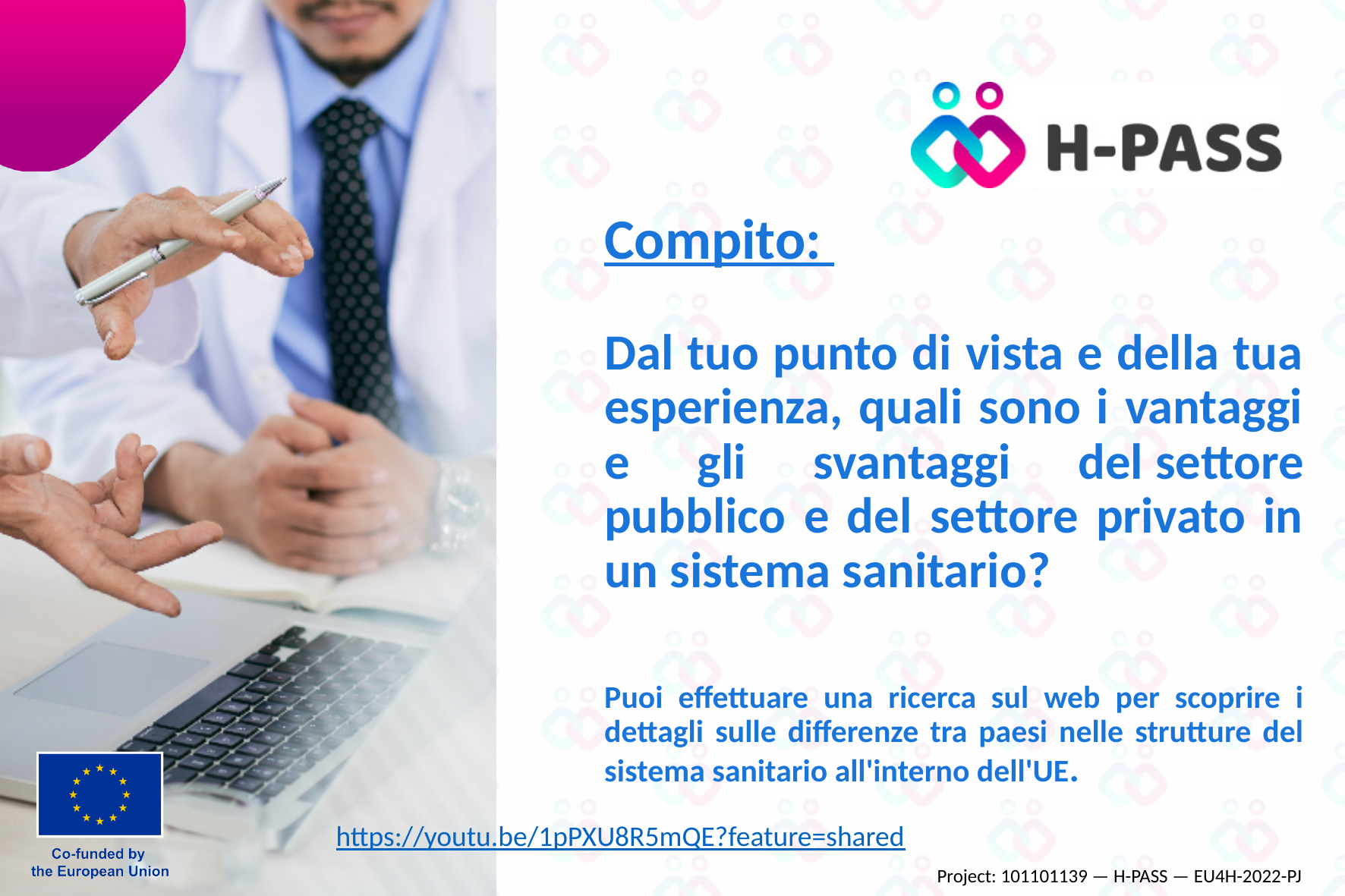

Compito:

Dal tuo punto di vista e della tua esperienza, quali sono i vantaggi e gli svantaggi del settore pubblico e del settore privato in un sistema sanitario?

Puoi effettuare una ricerca sul web per scoprire i dettagli sulle differenze tra paesi nelle strutture del sistema sanitario all'interno dell'UE.

https://youtu.be/1pPXU8R5mQE?feature=shared
Project: 101101139 — H-PASS — EU4H-2022-PJ